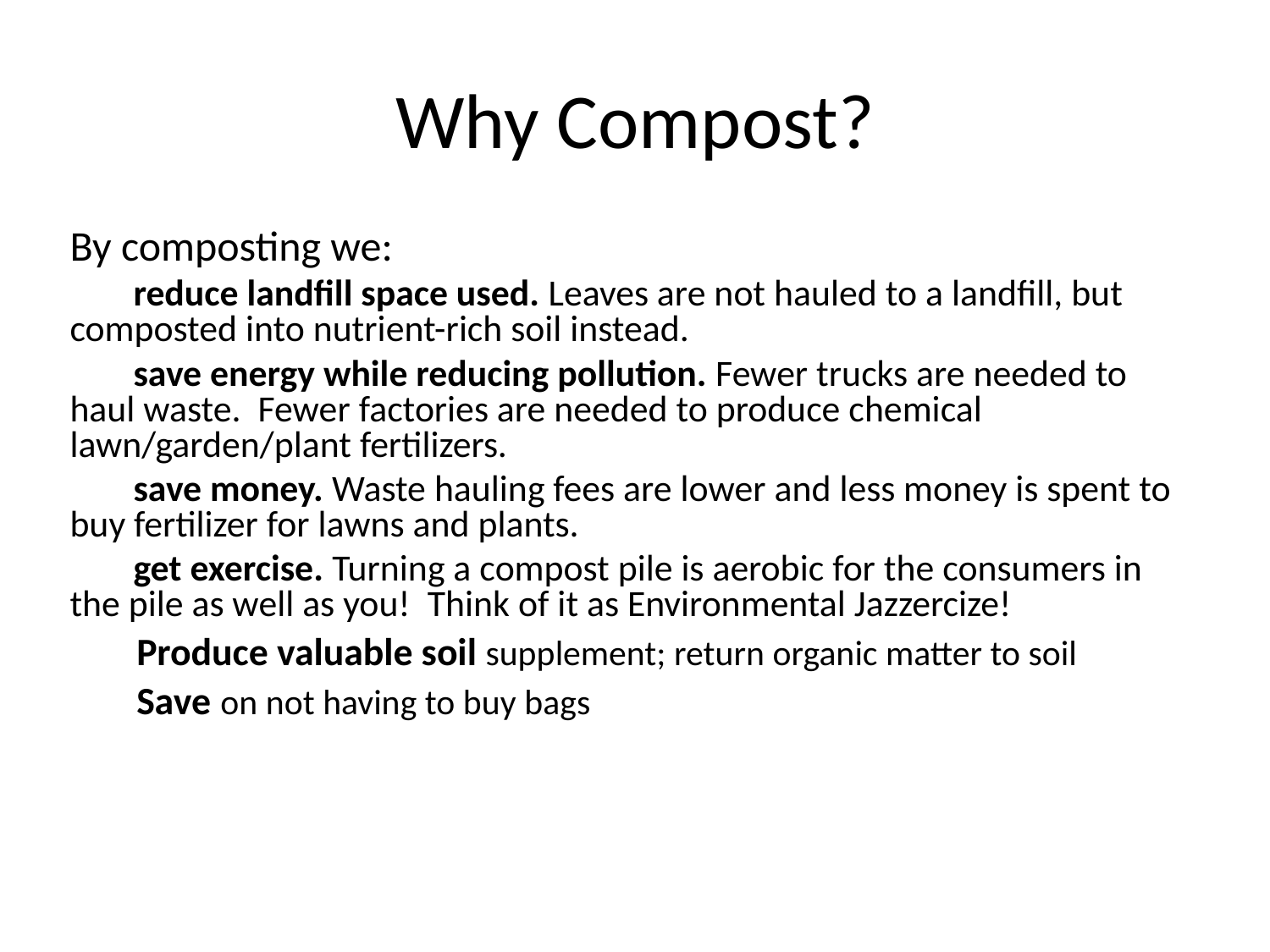

# Why Compost?
By composting we:
reduce landfill space used. Leaves are not hauled to a landfill, but composted into nutrient-rich soil instead.
save energy while reducing pollution. Fewer trucks are needed to haul waste.  Fewer factories are needed to produce chemical lawn/garden/plant fertilizers.
save money. Waste hauling fees are lower and less money is spent to buy fertilizer for lawns and plants.
get exercise. Turning a compost pile is aerobic for the consumers in the pile as well as you!  Think of it as Environmental Jazzercize!
       Produce valuable soil supplement; return organic matter to soil
       Save on not having to buy bags